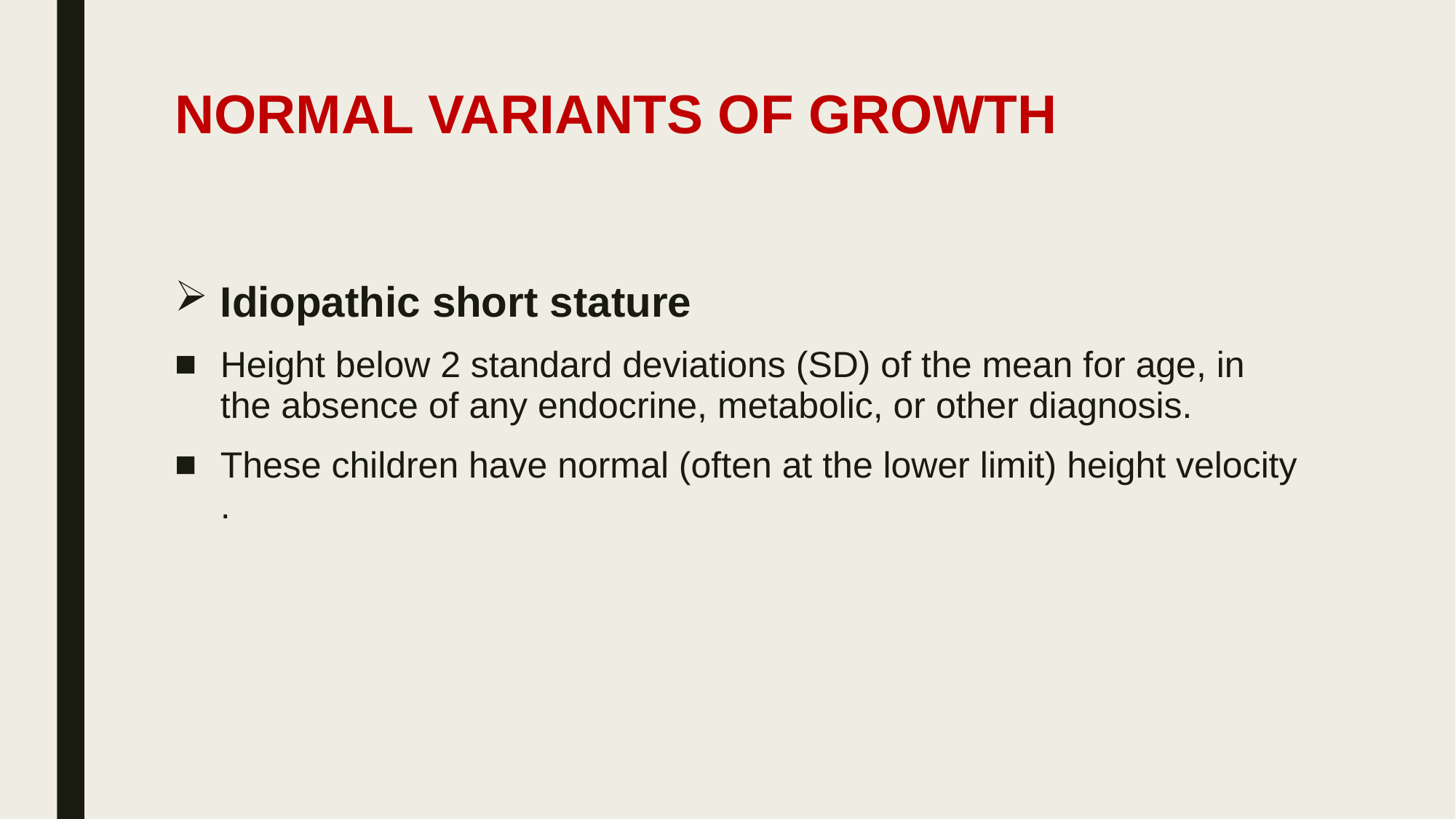

# NORMAL VARIANTS OF GROWTH
Idiopathic short stature
Height below 2 standard deviations (SD) of the mean for age, in the absence of any endocrine, metabolic, or other diagnosis.
These children have normal (often at the lower limit) height velocity .